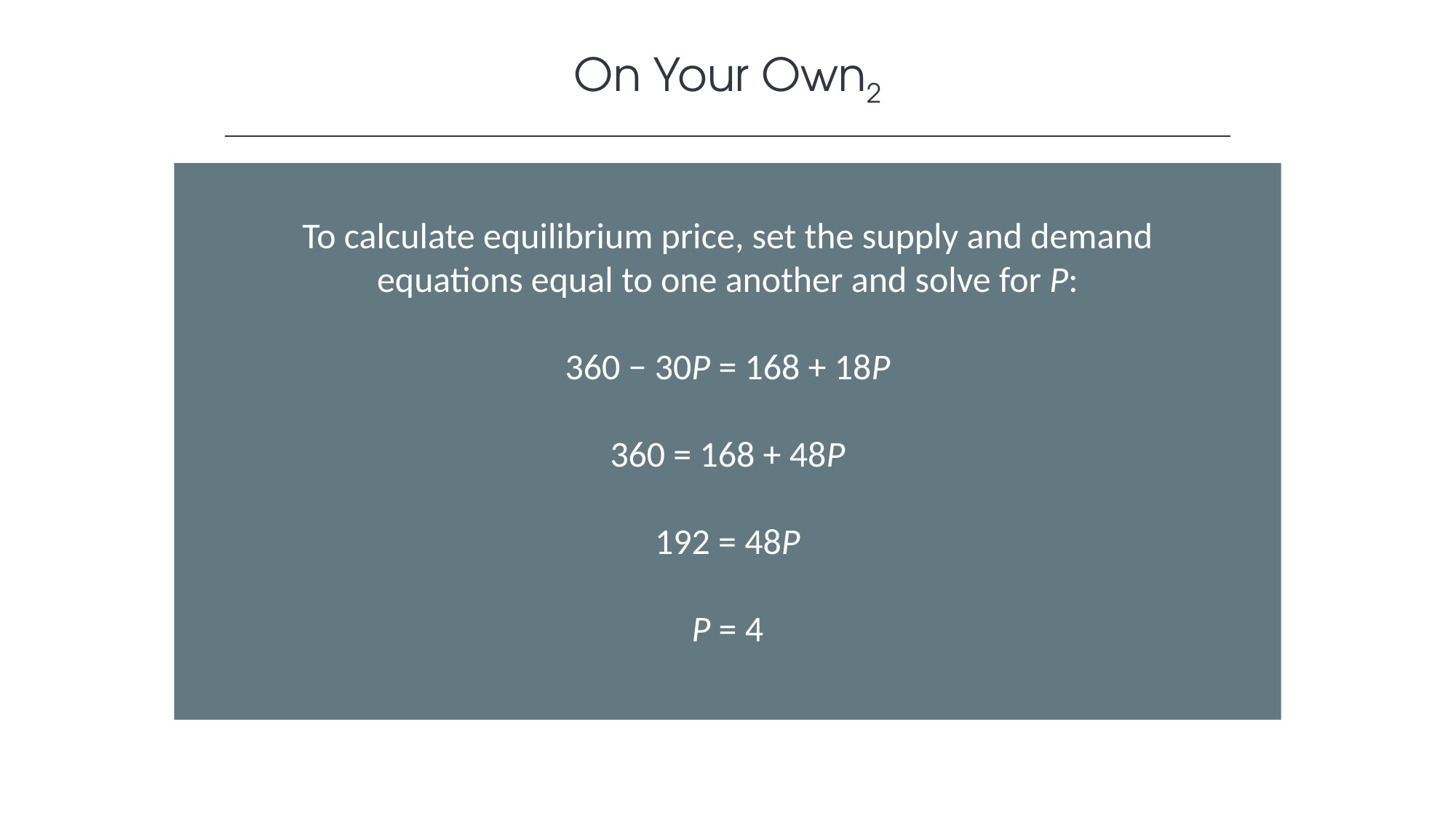

On Your Own2

To calculate equilibrium price, set the supply and demand equations equal to one another and solve for P:

360 − 30P = 168 + 18P

360 = 168 + 48P

192 = 48P

P = 4